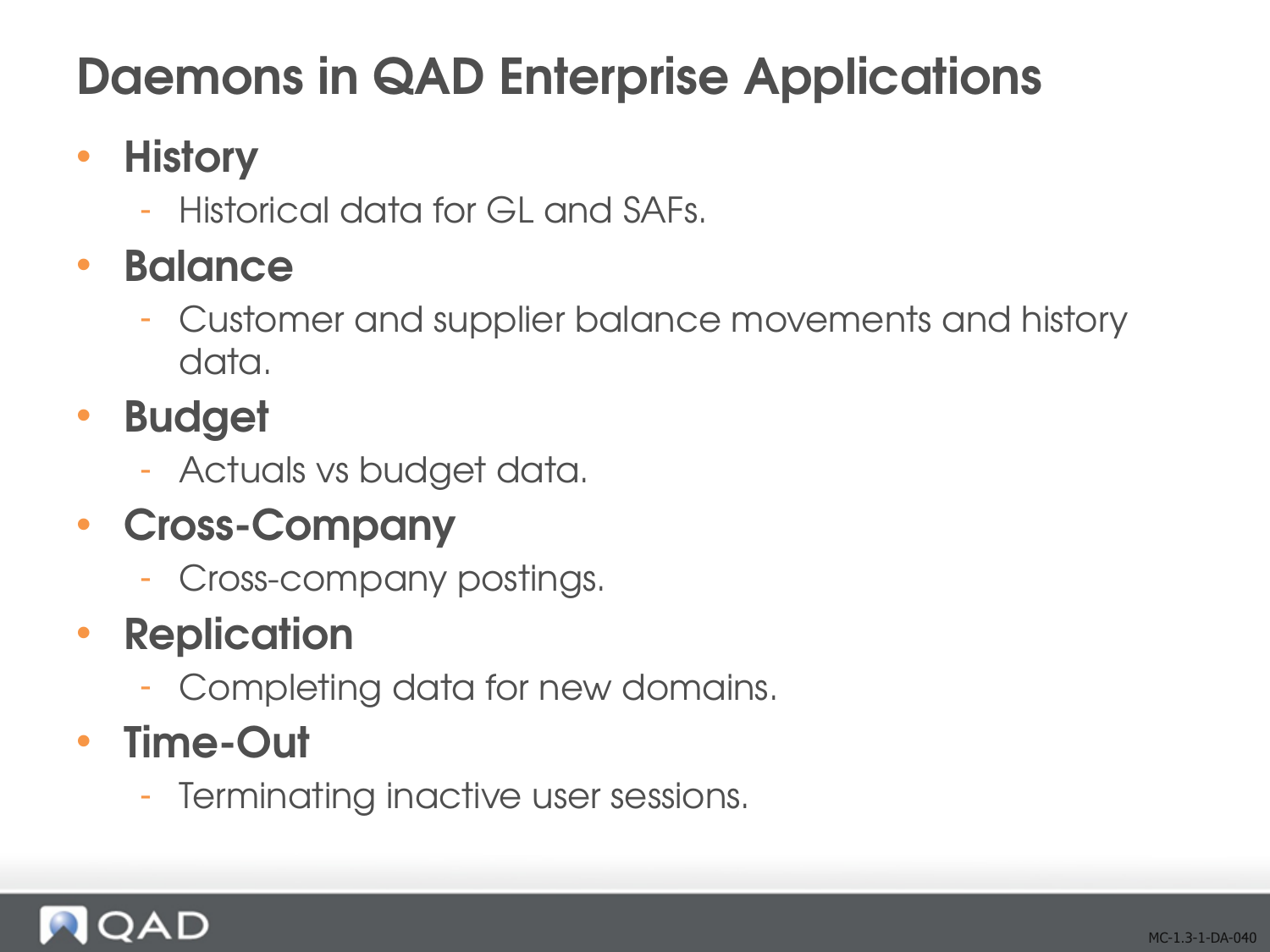

# Daemons in QAD Enterprise Applications
History
Historical data for GL and SAFs.
Balance
Customer and supplier balance movements and history data.
Budget
Actuals vs budget data.
Cross-Company
Cross-company postings.
Replication
Completing data for new domains.
Time-Out
Terminating inactive user sessions.
MC-1.3-1-DA-040